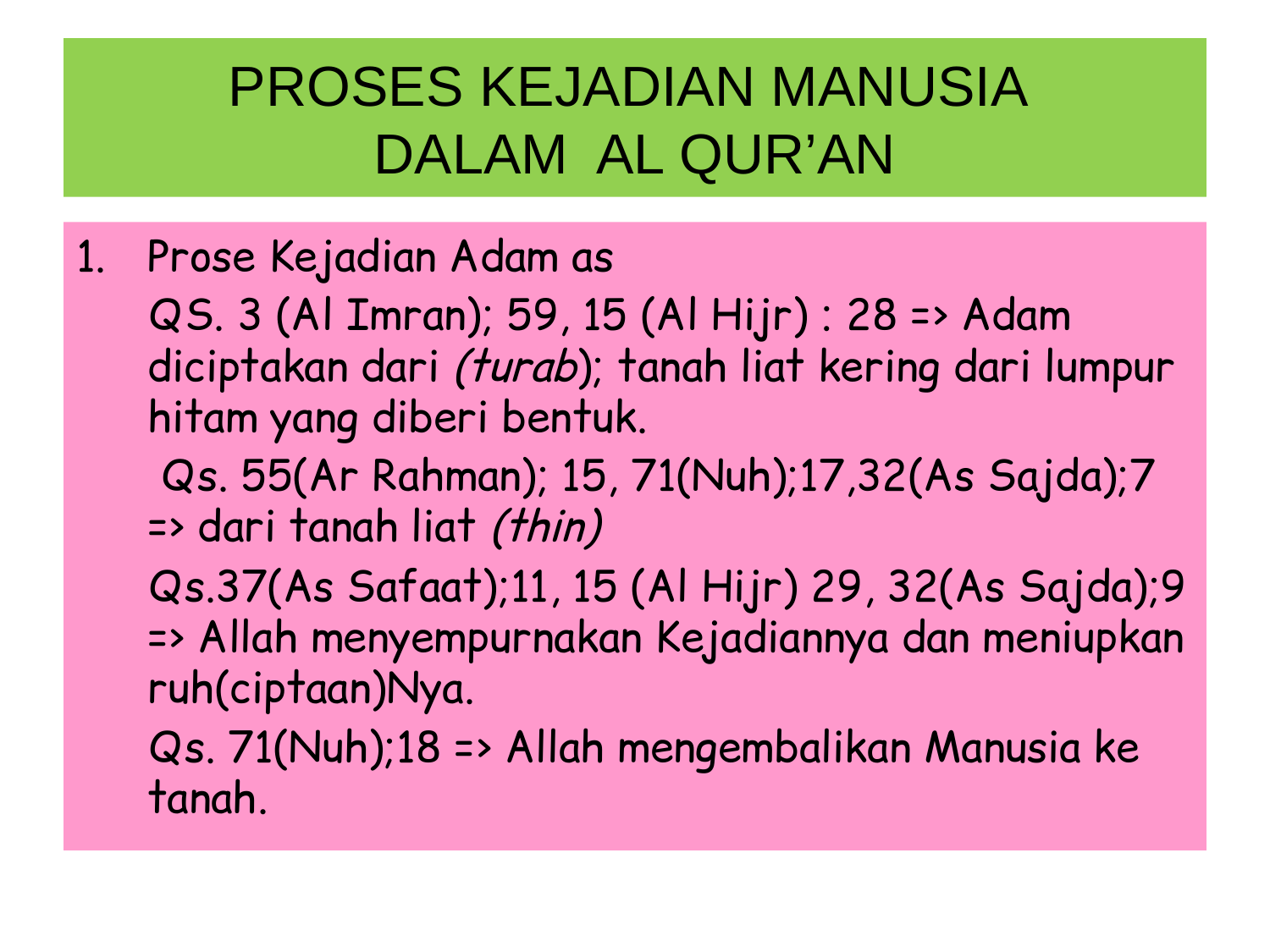

# PROSES KEJADIAN MANUSIA DALAM  AL QUR’AN
Prose Kejadian Adam as
	QS. 3 (Al Imran); 59, 15 (Al Hijr) : 28 => Adam diciptakan dari (turab); tanah liat kering dari lumpur hitam yang diberi bentuk.
	 Qs. 55(Ar Rahman); 15, 71(Nuh);17,32(As Sajda);7 => dari tanah liat (thin)
	Qs.37(As Safaat);11, 15 (Al Hijr) 29, 32(As Sajda);9 => Allah menyempurnakan Kejadiannya dan meniupkan ruh(ciptaan)Nya.
	Qs. 71(Nuh);18 => Allah mengembalikan Manusia ke tanah.